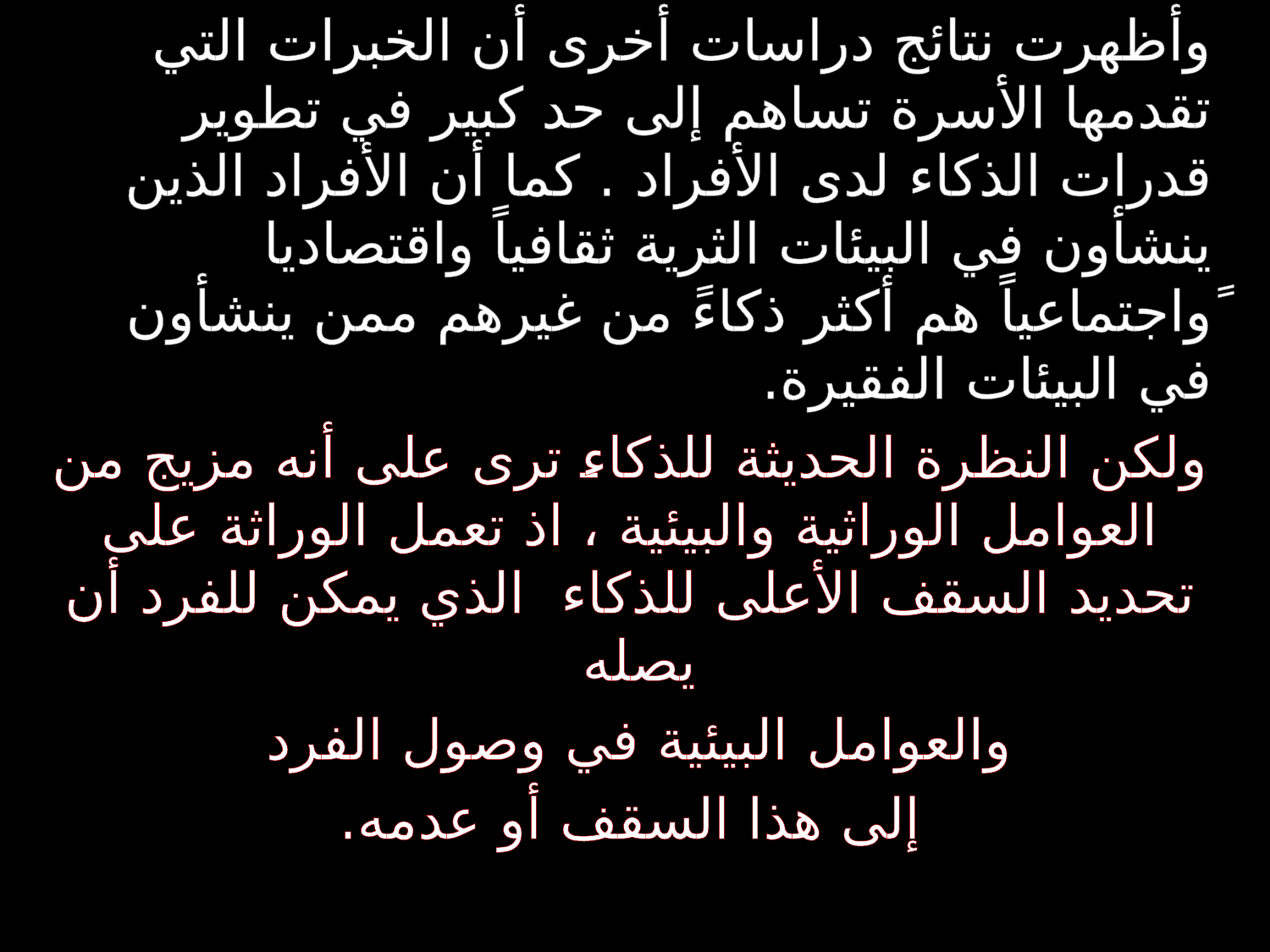

وأظهرت نتائج دراسات أخرى أن الخبرات التي تقدمها الأسرة تساهم إلى حد كبير في تطوير قدرات الذكاء لدى الأفراد . كما أن الأفراد الذين ينشأون في البيئات الثرية ثقافياً واقتصاديا ًواجتماعياً هم أكثر ذكاءً من غيرهم ممن ينشأون في البيئات الفقيرة.
ولكن النظرة الحديثة للذكاء ترى على أنه مزيج من العوامل الوراثية والبيئية ، اذ تعمل الوراثة على تحديد السقف الأعلى للذكاء  الذي يمكن للفرد أن يصله
والعوامل البيئية في وصول الفرد
إلى هذا السقف أو عدمه.